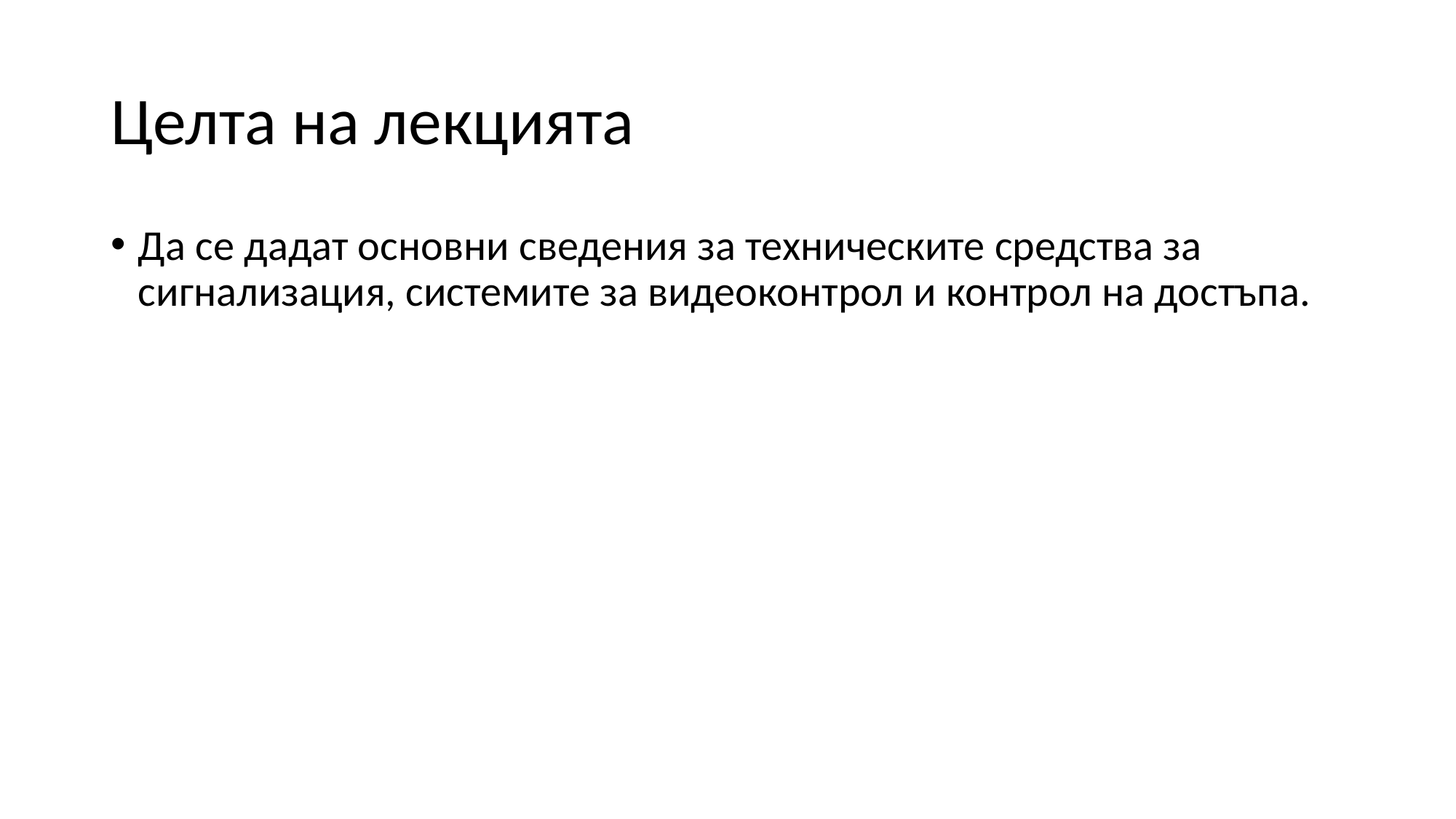

# Целта на лекцията
Да се дадат основни сведения за техническите средства за сигнализация, системите за видеоконтрол и контрол на достъпа.